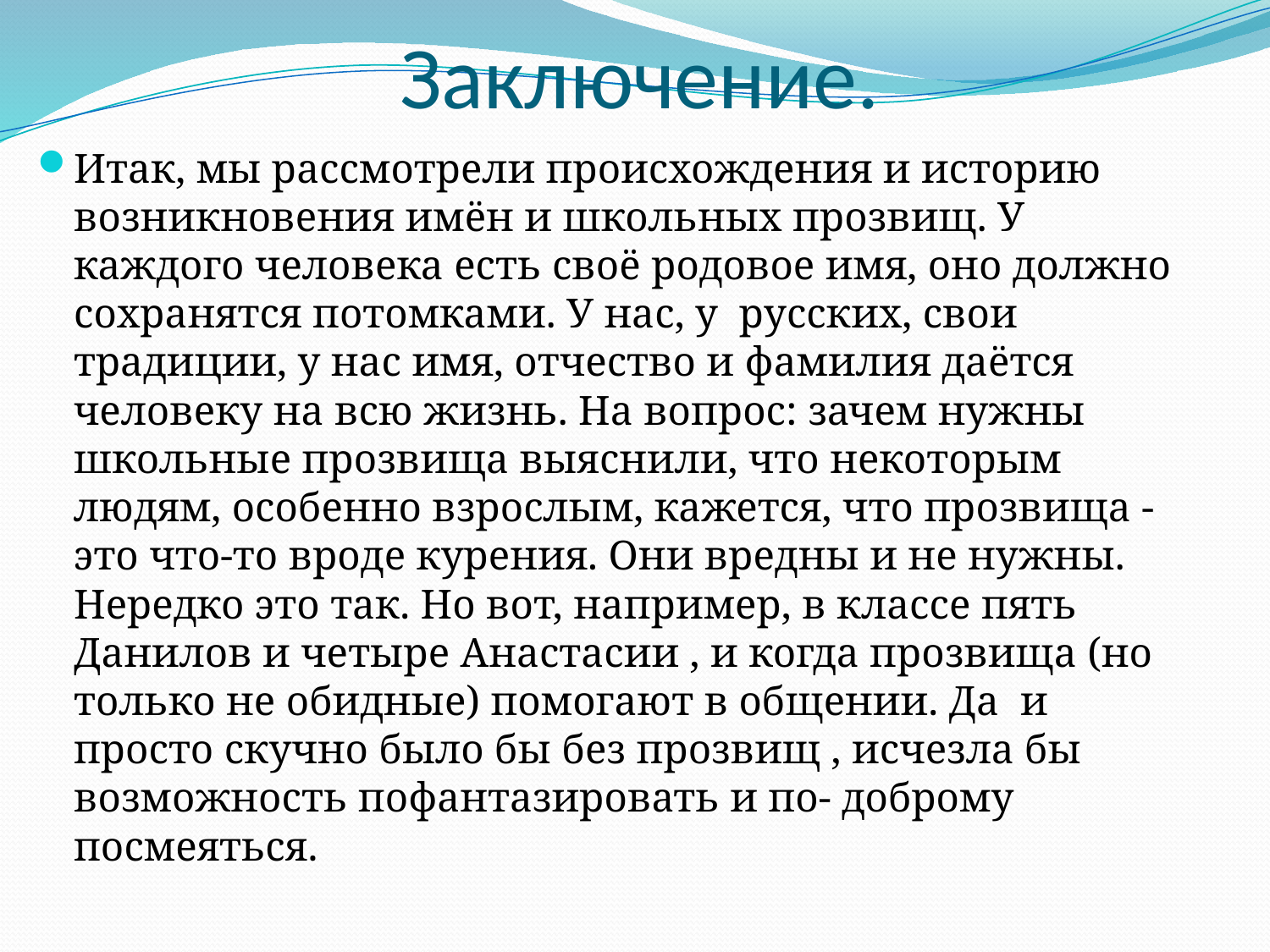

# Заключение.
Итак, мы рассмотрели происхождения и историю возникновения имён и школьных прозвищ. У каждого человека есть своё родовое имя, оно должно сохранятся потомками. У нас, у  русских, свои традиции, у нас имя, отчество и фамилия даётся человеку на всю жизнь. На вопрос: зачем нужны школьные прозвища выяснили, что некоторым людям, особенно взрослым, кажется, что прозвища - это что-то вроде курения. Они вредны и не нужны. Нередко это так. Но вот, например, в классе пять Данилов и четыре Анастасии , и когда прозвища (но только не обидные) помогают в общении. Да  и просто скучно было бы без прозвищ , исчезла бы возможность пофантазировать и по- доброму посмеяться.